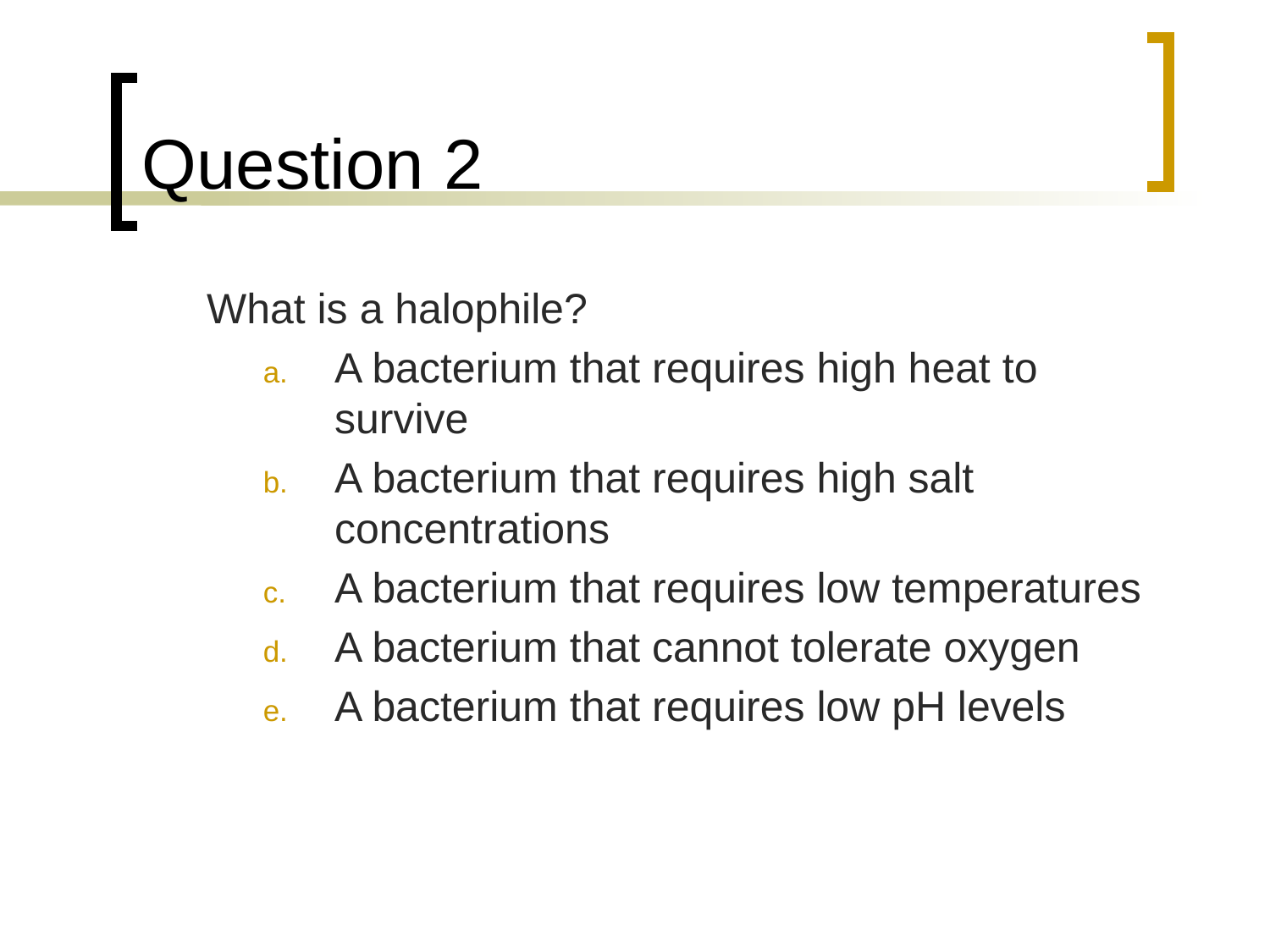

# Question 2
	What is a halophile?
A bacterium that requires high heat to survive
A bacterium that requires high salt concentrations
A bacterium that requires low temperatures
A bacterium that cannot tolerate oxygen
A bacterium that requires low pH levels